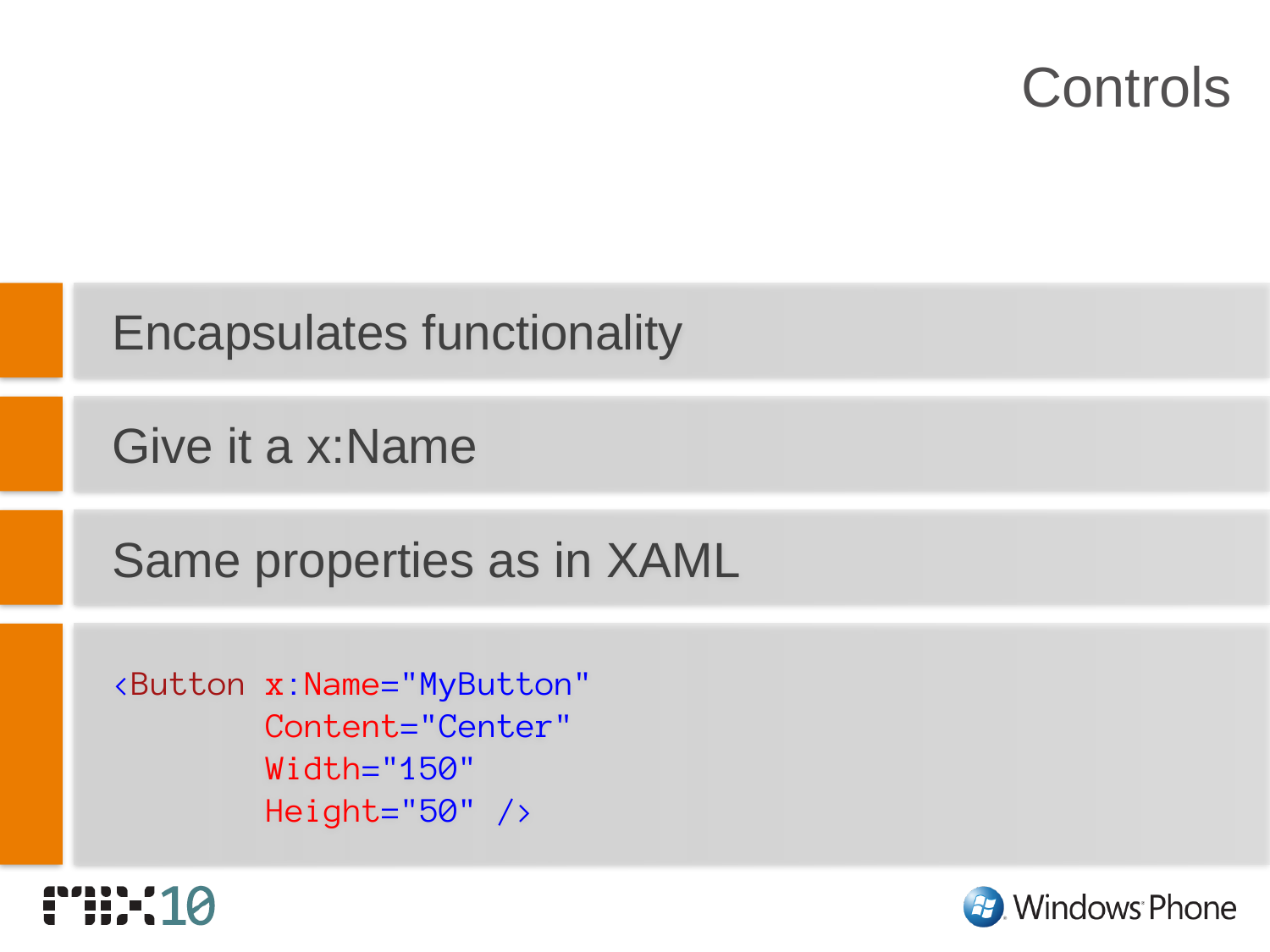

# Controls

Encapsulates functionality

Give it a x:Name

Same properties as in XAML

<Button x:Name="MyButton"
        Content="Center"
        Width="150"
        Height="50" />